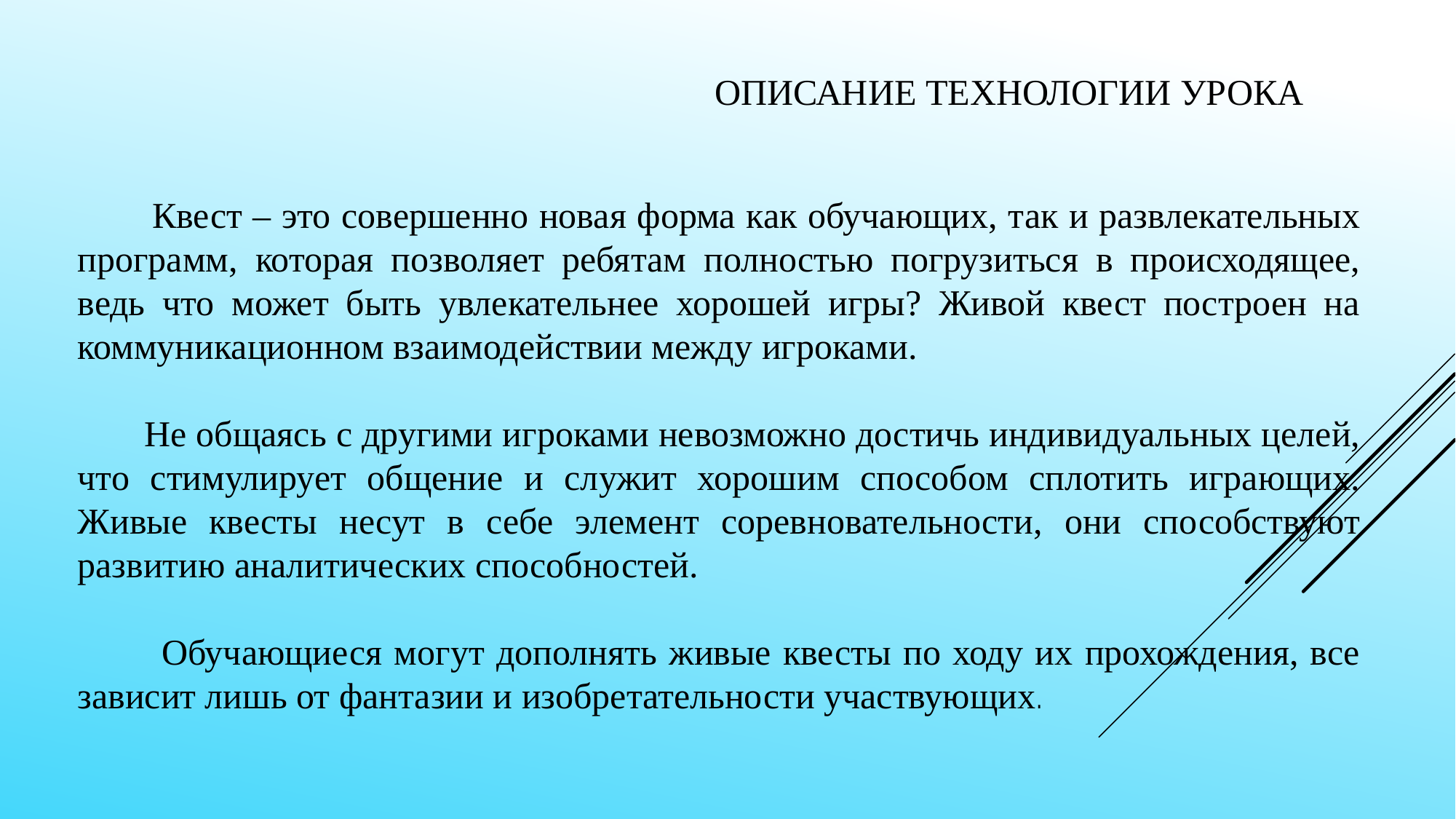

ОПИСАНИЕ ТЕХНОЛОГИИ УРОКА
       Квест – это совершенно новая форма как обучающих, так и развлекательных программ, которая позволяет ребятам полностью погрузиться в происходящее, ведь что может быть увлекательнее хорошей игры? Живой квест построен на коммуникационном взаимодействии между игроками.

       Не общаясь с другими игроками невозможно достичь индивидуальных целей, что стимулирует общение и служит хорошим способом сплотить играющих. Живые квесты несут в себе элемент соревновательности, они способствуют развитию аналитических способностей.

       Обучающиеся могут дополнять живые квесты по ходу их прохождения, все зависит лишь от фантазии и изобретательности участвующих.